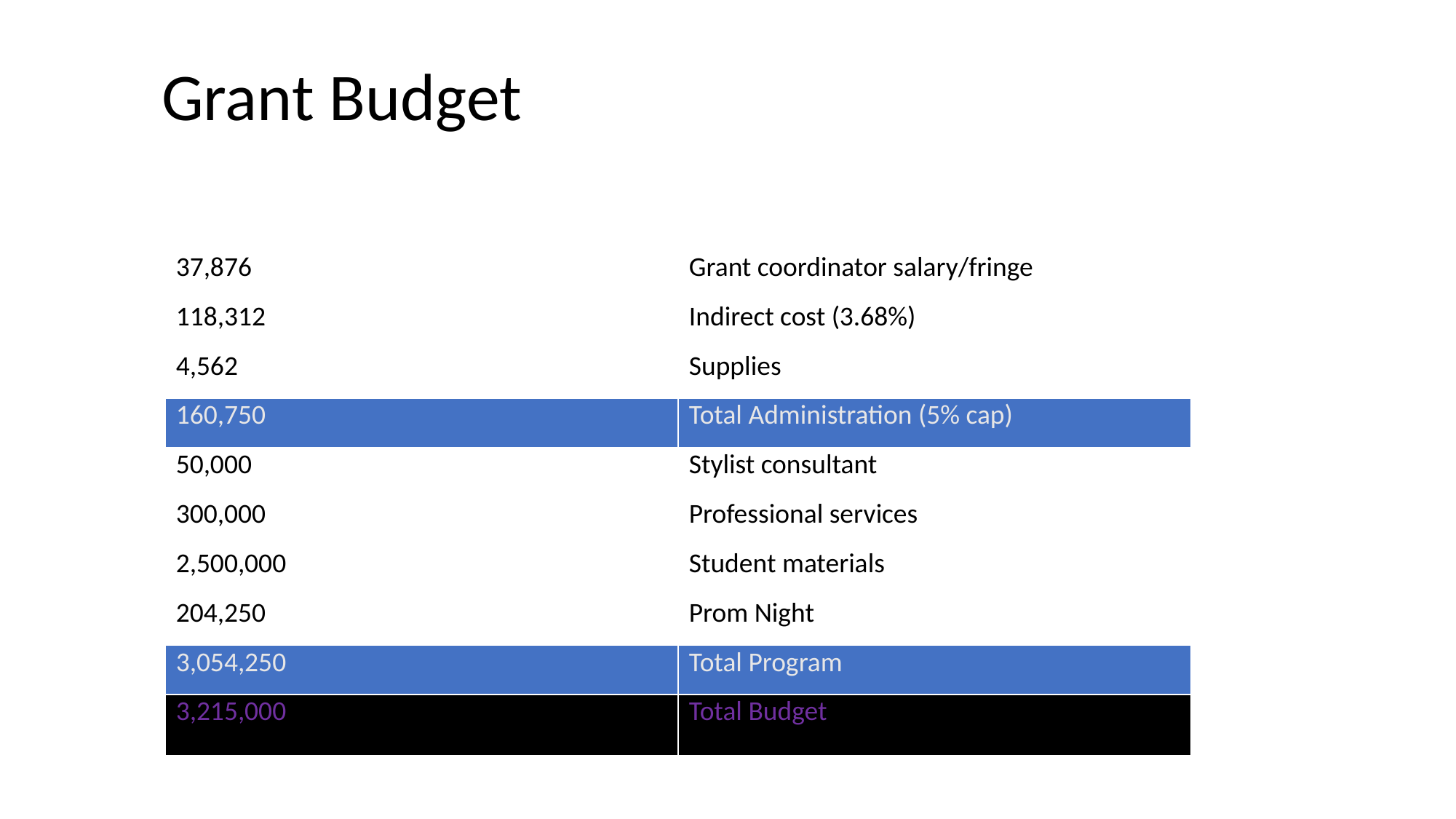

# Grant Budget
| Budget Amount | Budget Category |
| --- | --- |
| 37,876 | Grant coordinator salary/fringe |
| 118,312 | Indirect cost (3.68%) |
| 4,562 | Supplies |
| 160,750 | Total Administration (5% cap) |
| 50,000 | Stylist consultant |
| 300,000 | Professional services |
| 2,500,000 | Student materials |
| 204,250 | Prom Night |
| 3,054,250 | Total Program |
| 3,215,000 | Total Budget |